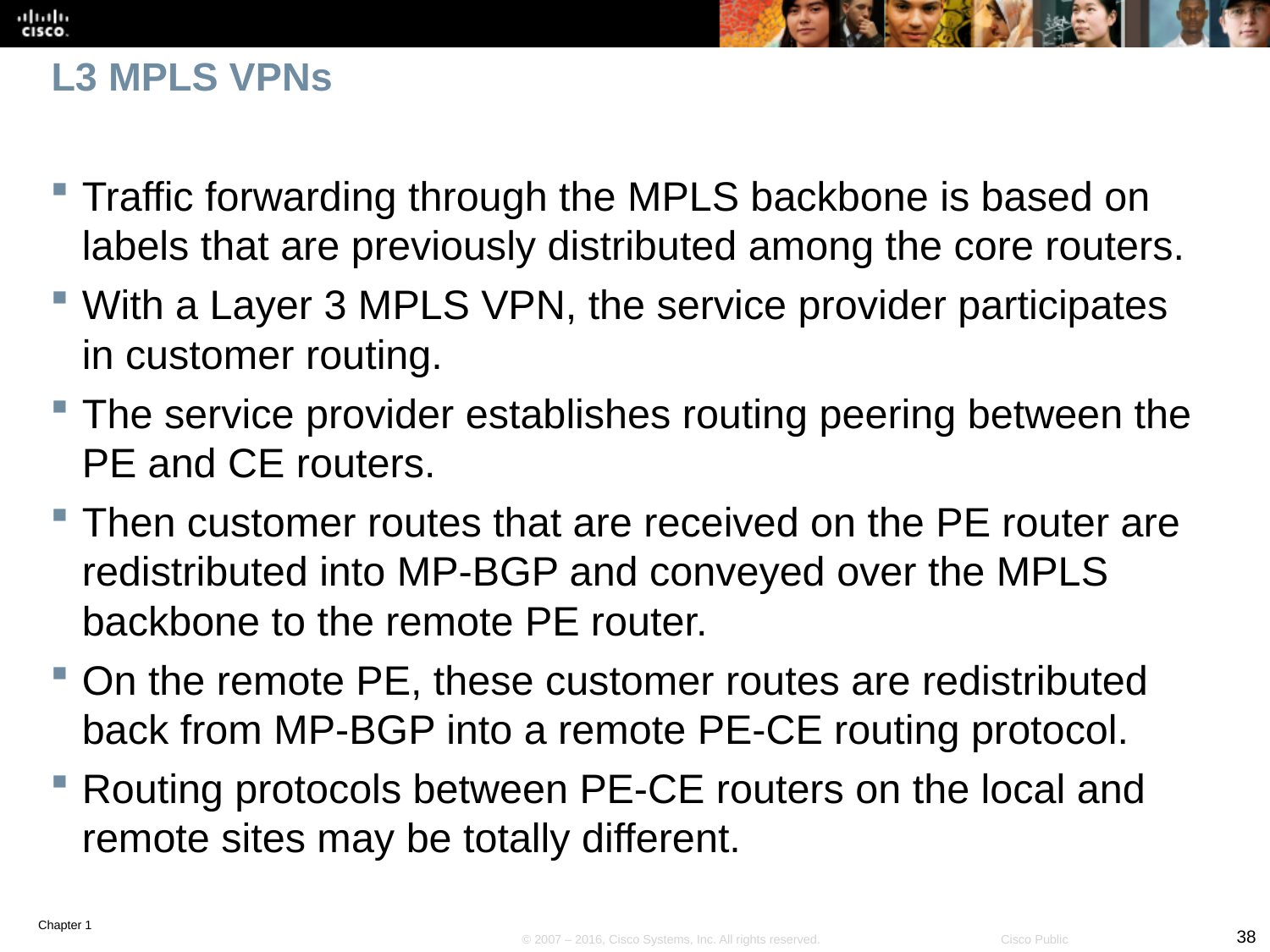

# L3 MPLS VPNs
Traffic forwarding through the MPLS backbone is based on labels that are previously distributed among the core routers.
With a Layer 3 MPLS VPN, the service provider participates in customer routing.
The service provider establishes routing peering between the PE and CE routers.
Then customer routes that are received on the PE router are redistributed into MP-BGP and conveyed over the MPLS backbone to the remote PE router.
On the remote PE, these customer routes are redistributed back from MP-BGP into a remote PE-CE routing protocol.
Routing protocols between PE-CE routers on the local and remote sites may be totally different.